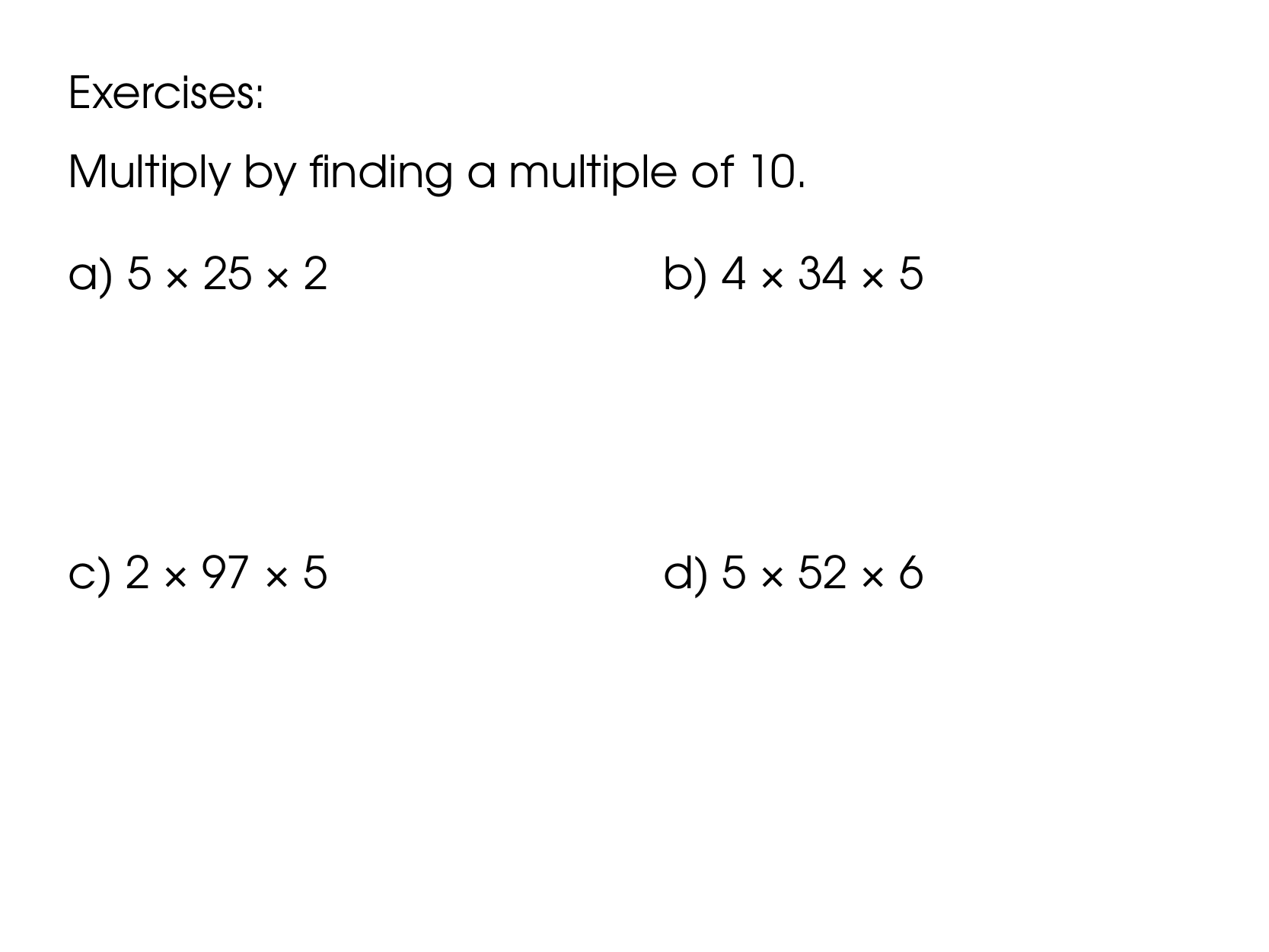

Exercises:
Multiply by finding a multiple of 10.
a) 5 × 25 × 2
b) 4 × 34 × 5
c) 2 × 97 × 5
d) 5 × 52 × 6